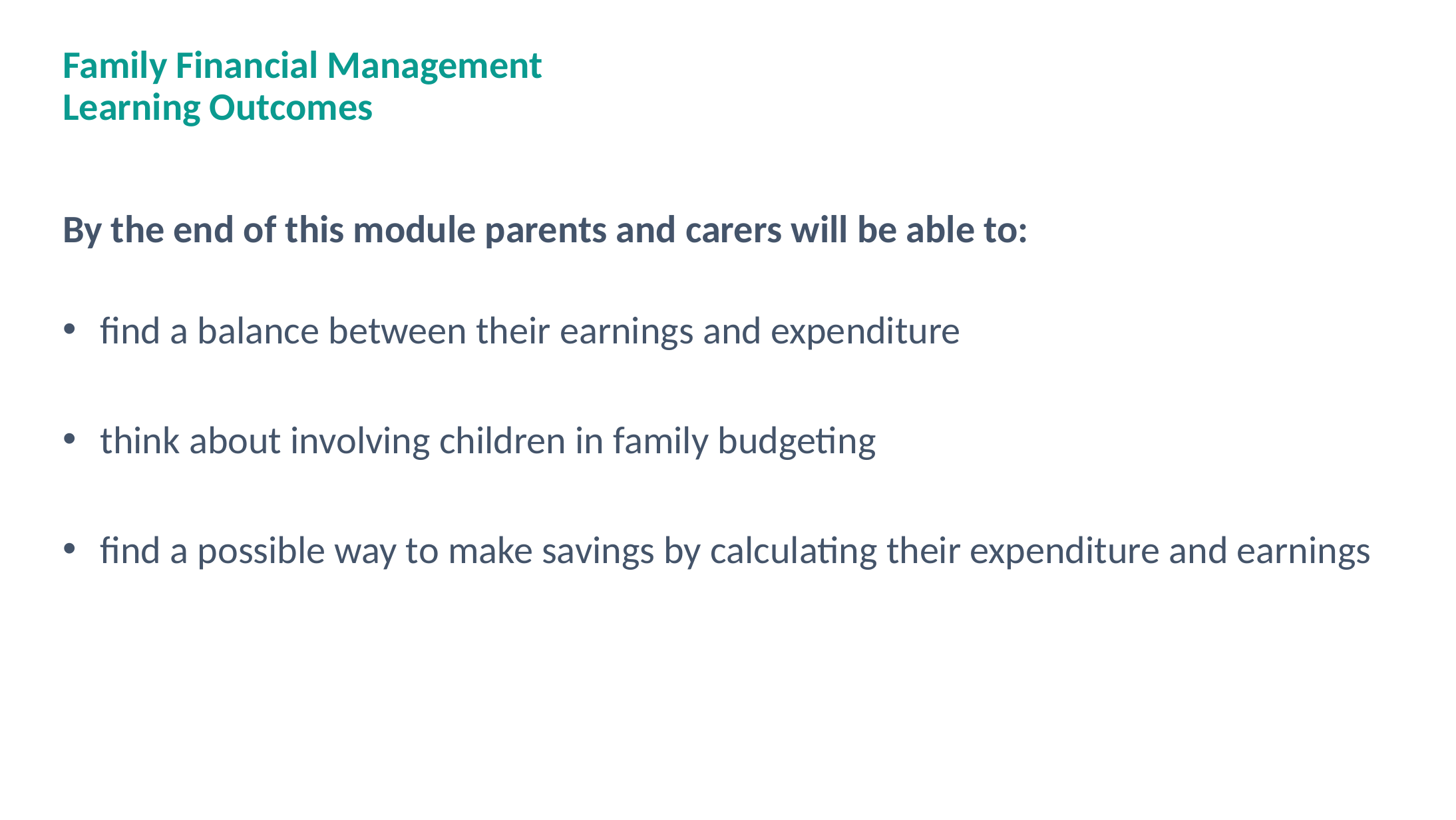

# Family Financial Management Learning Outcomes
By the end of this module parents and carers will be able to:

find a balance between their earnings and expenditure

think about involving children in family budgeting

find a possible way to make savings by calculating their expenditure and earnings